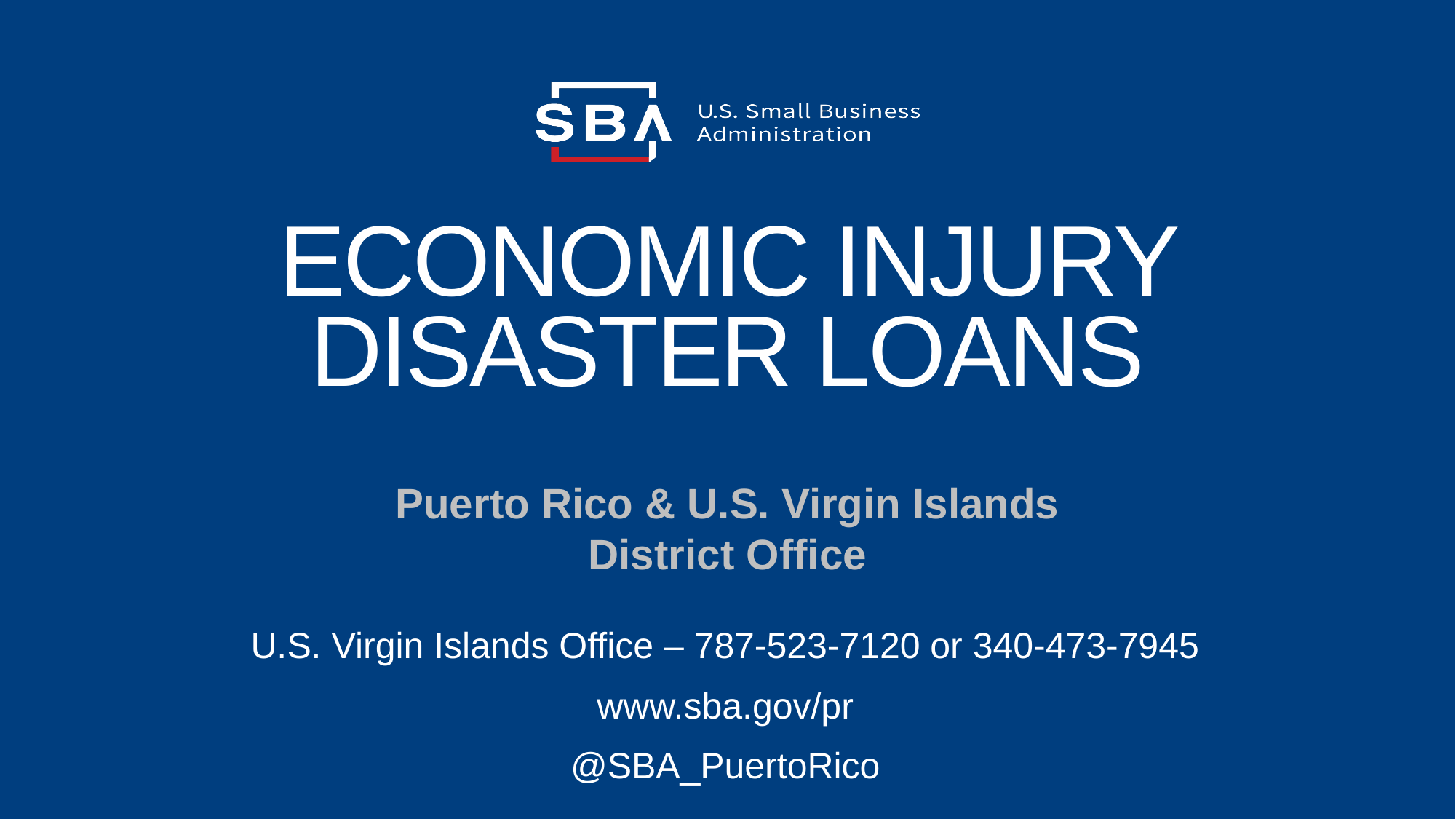

# Economic Injury Disaster Loans
Puerto Rico & U.S. Virgin Islands District Office
U.S. Virgin Islands Office – 787-523-7120 or 340-473-7945
www.sba.gov/pr
@SBA_PuertoRico